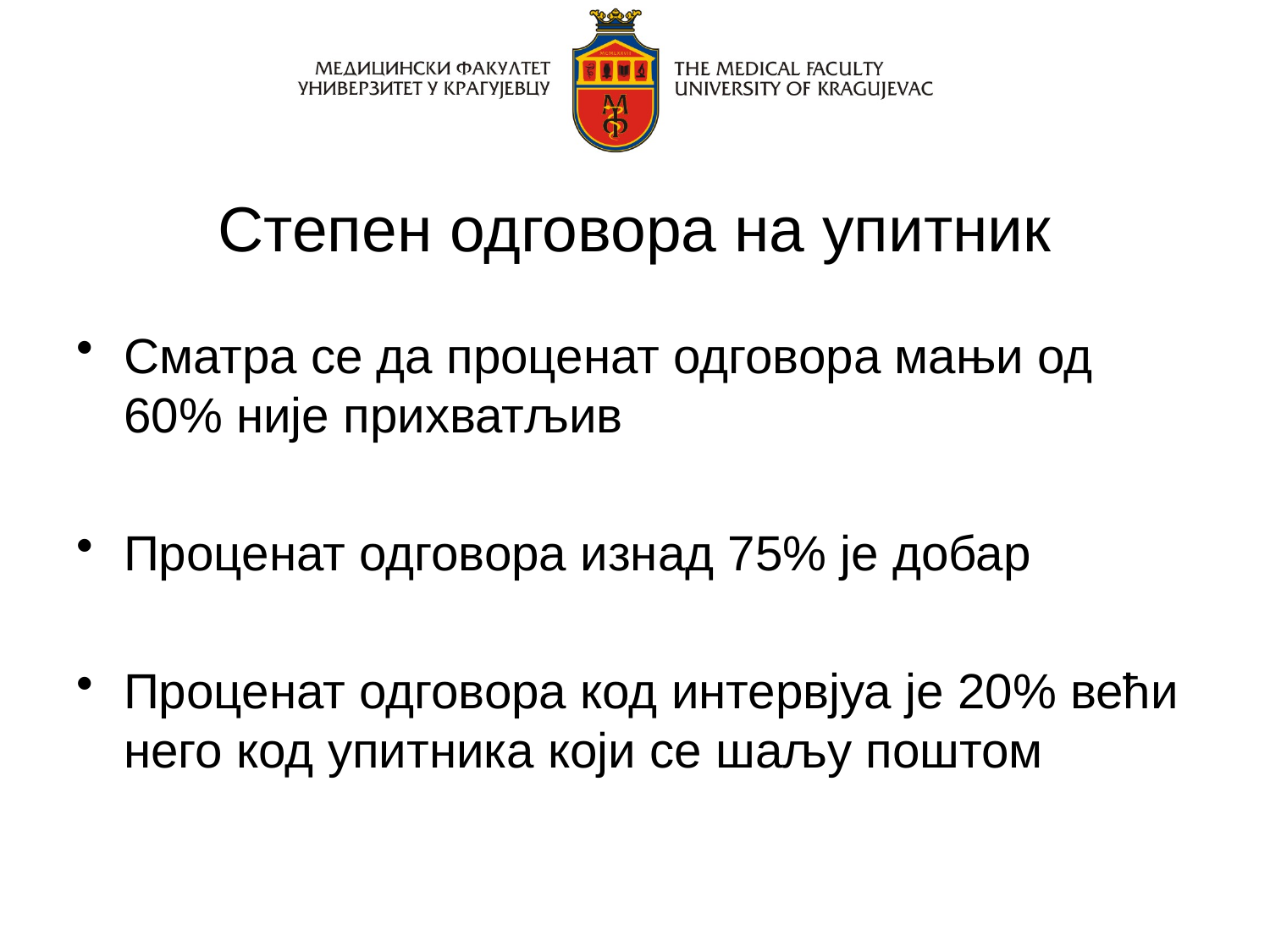

# Степен одговора на упитник
Сматра се да проценат одговора мањи од 60% није прихватљив

Проценат одговора изнад 75% је добар

Проценат одговора код интервјуа је 20% већи него код упитника који се шаљу поштом